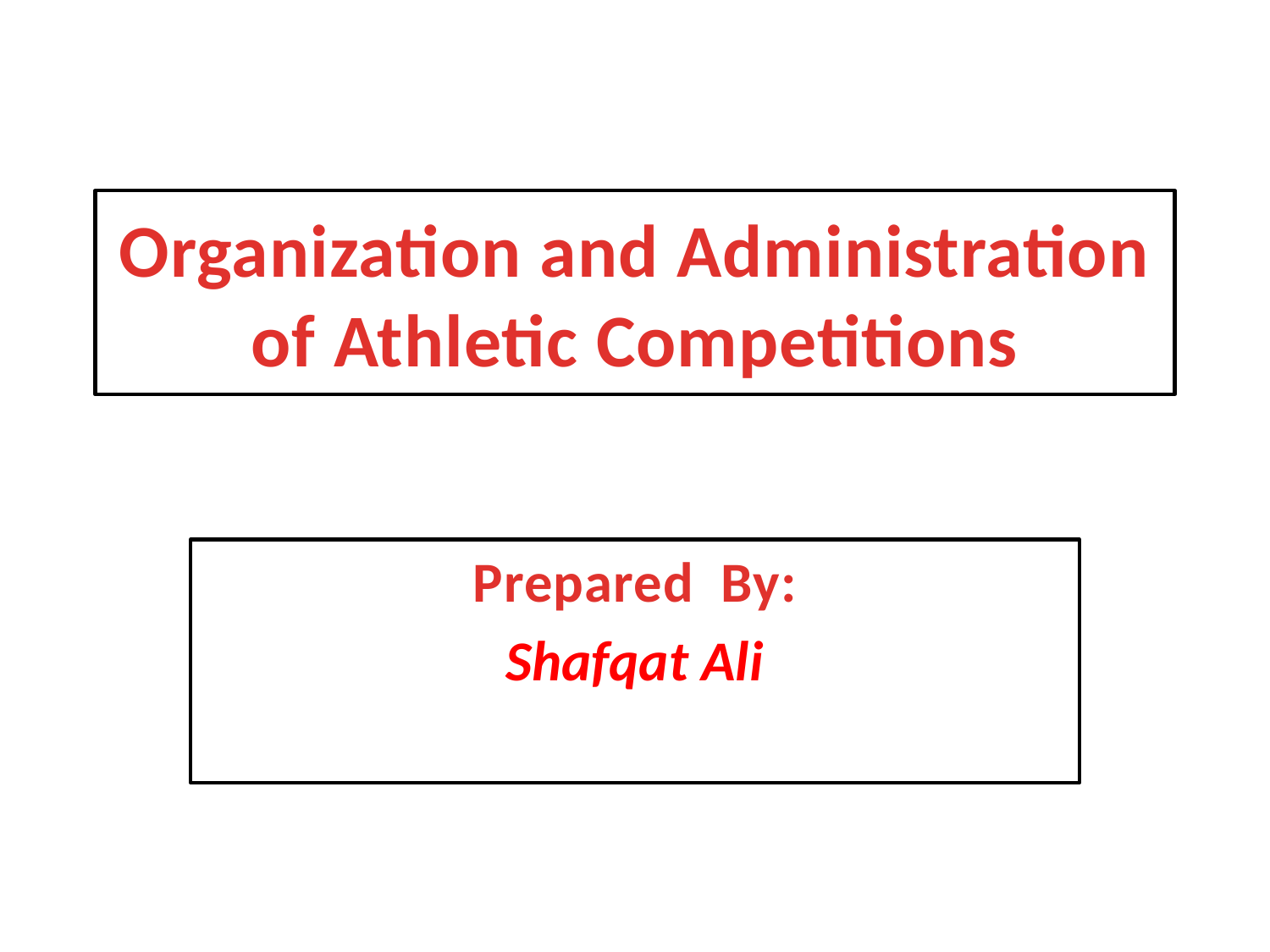

# Organization and Administration of Athletic Competitions
Prepared  By:
Shafqat Ali